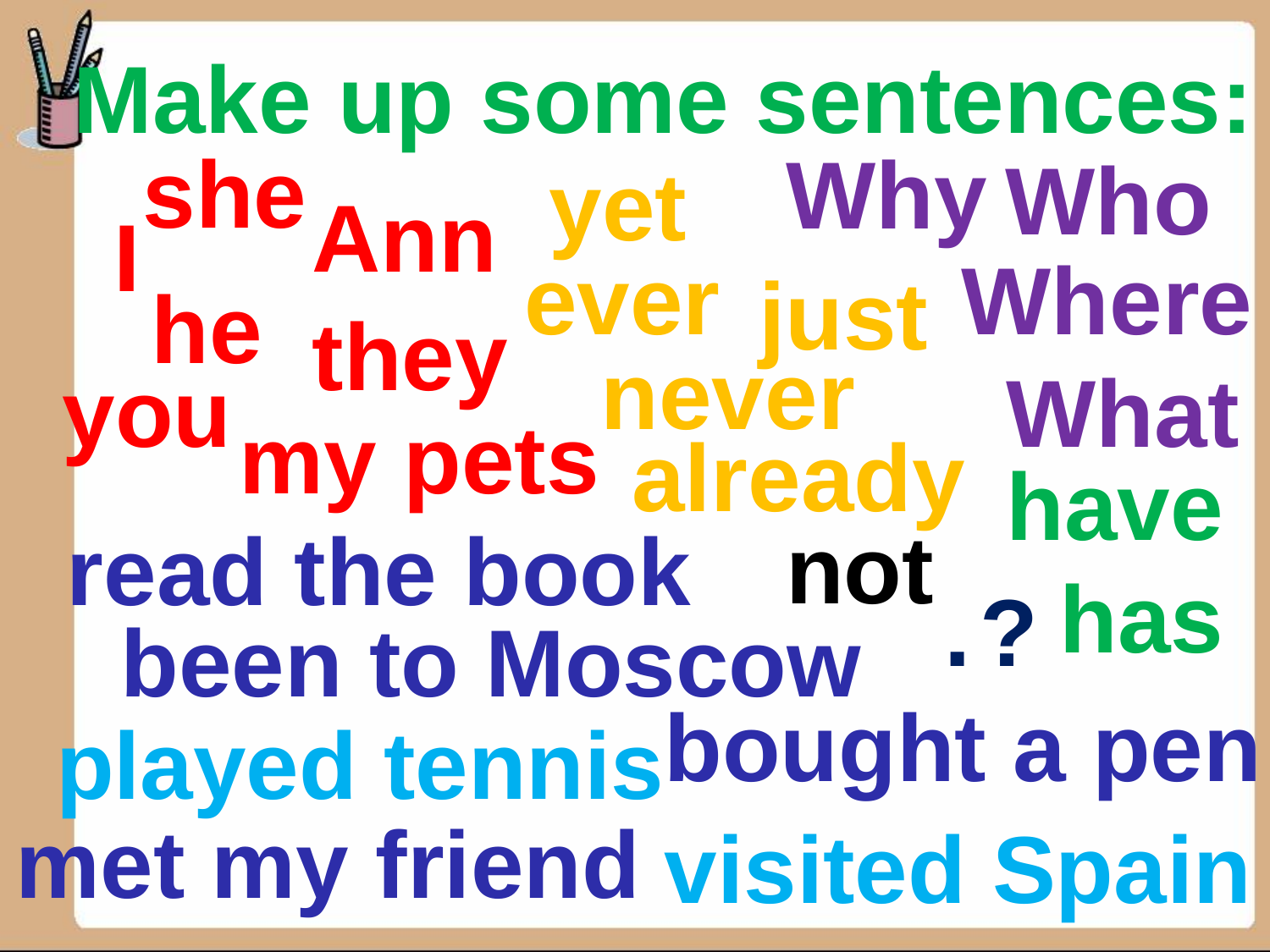

Make up some sentences:
she
Why
Who
yet

Ann
I
ever
Where
just
he
they
never
you
What
my pets
already
have
not
read the book
has
.
?
been to Moscow
bought a pen
played tennis
met my friend
visited Spain